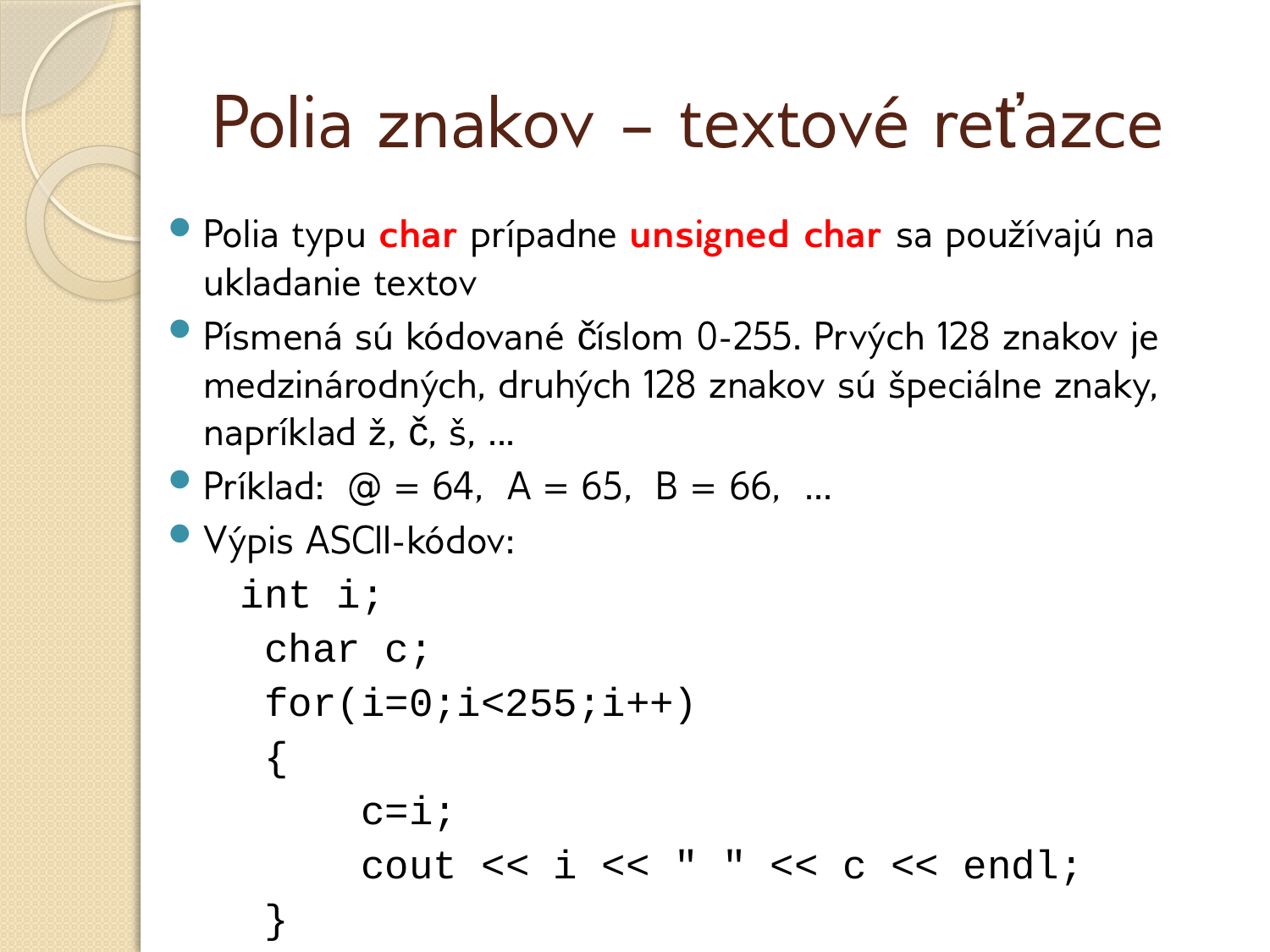

# Polia znakov – textové reťazce
Polia typu char prípadne unsigned char sa používajú na ukladanie textov
Písmená sú kódované číslom 0-255. Prvých 128 znakov je medzinárodných, druhých 128 znakov sú špeciálne znaky, napríklad ž, č, š, ...
Príklad:  @ = 64,  A = 65,  B = 66,  ...
Výpis ASCII-kódov:
 	int i;
    char c;
    for(i=0;i<255;i++)
    {
        c=i;
        cout << i << " " << c << endl;
    }